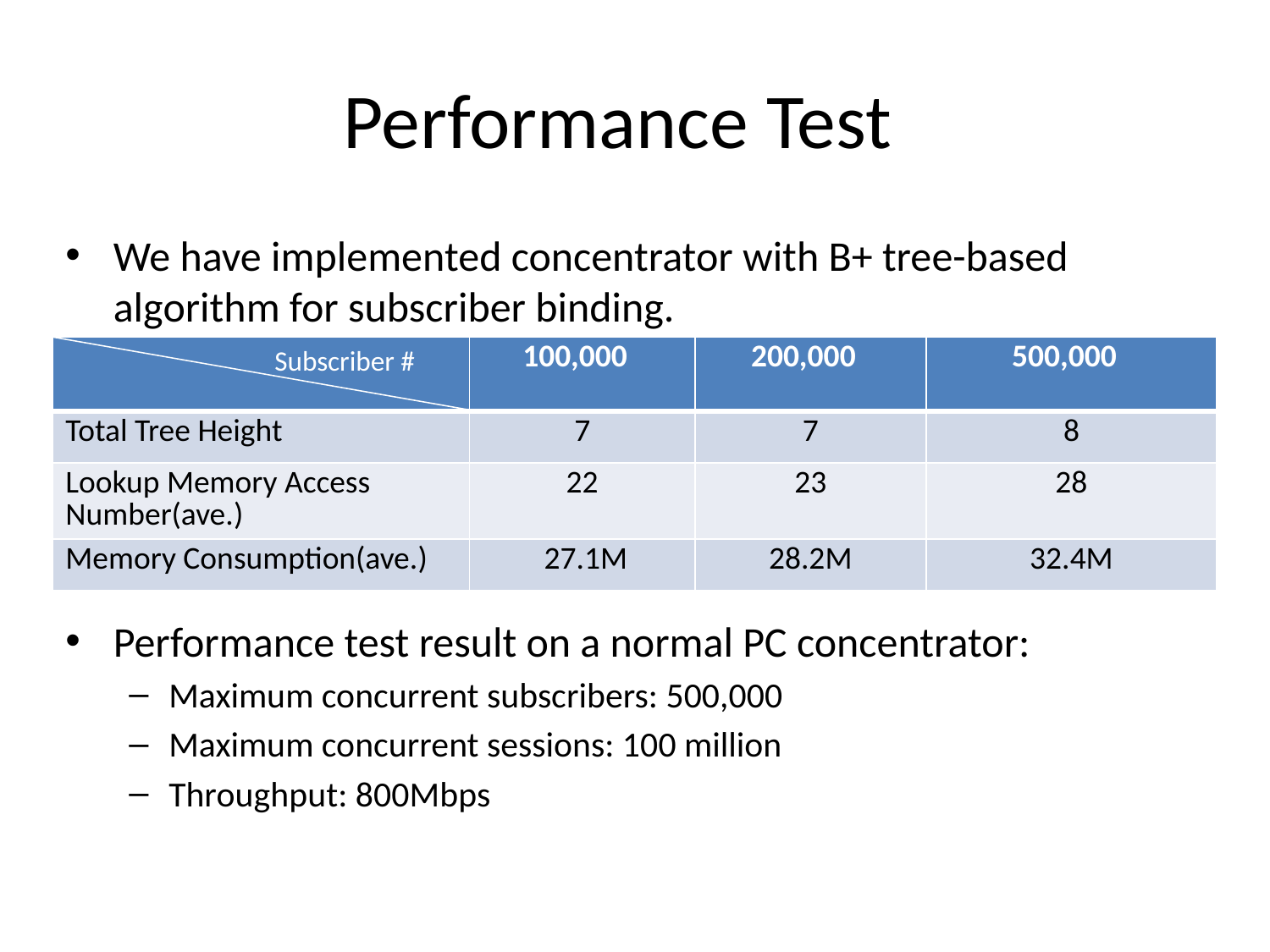

# Performance Test
We have implemented concentrator with B+ tree-based algorithm for subscriber binding.

Performance test result on a normal PC concentrator:
Maximum concurrent subscribers: 500,000
Maximum concurrent sessions: 100 million
Throughput: 800Mbps
|  | 100,000 | 200,000 | 500,000 |
| --- | --- | --- | --- |
| Total Tree Height | 7 | 7 | 8 |
| Lookup Memory Access Number(ave.) | 22 | 23 | 28 |
| Memory Consumption(ave.) | 27.1M | 28.2M | 32.4M |
Subscriber #